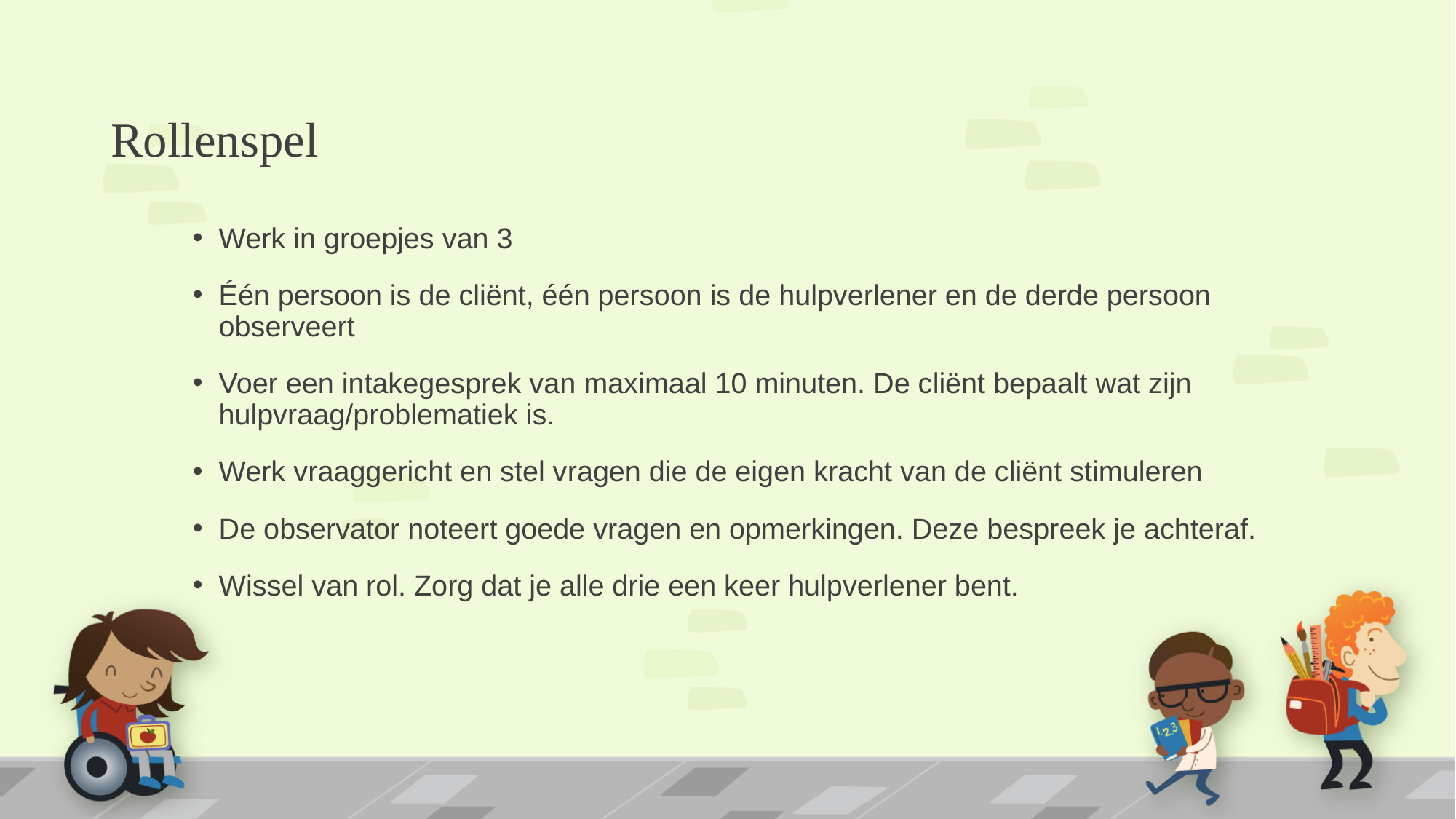

# Rollenspel
Werk in groepjes van 3
Één persoon is de cliënt, één persoon is de hulpverlener en de derde persoon observeert
Voer een intakegesprek van maximaal 10 minuten. De cliënt bepaalt wat zijn hulpvraag/problematiek is.
Werk vraaggericht en stel vragen die de eigen kracht van de cliënt stimuleren
De observator noteert goede vragen en opmerkingen. Deze bespreek je achteraf.
Wissel van rol. Zorg dat je alle drie een keer hulpverlener bent.